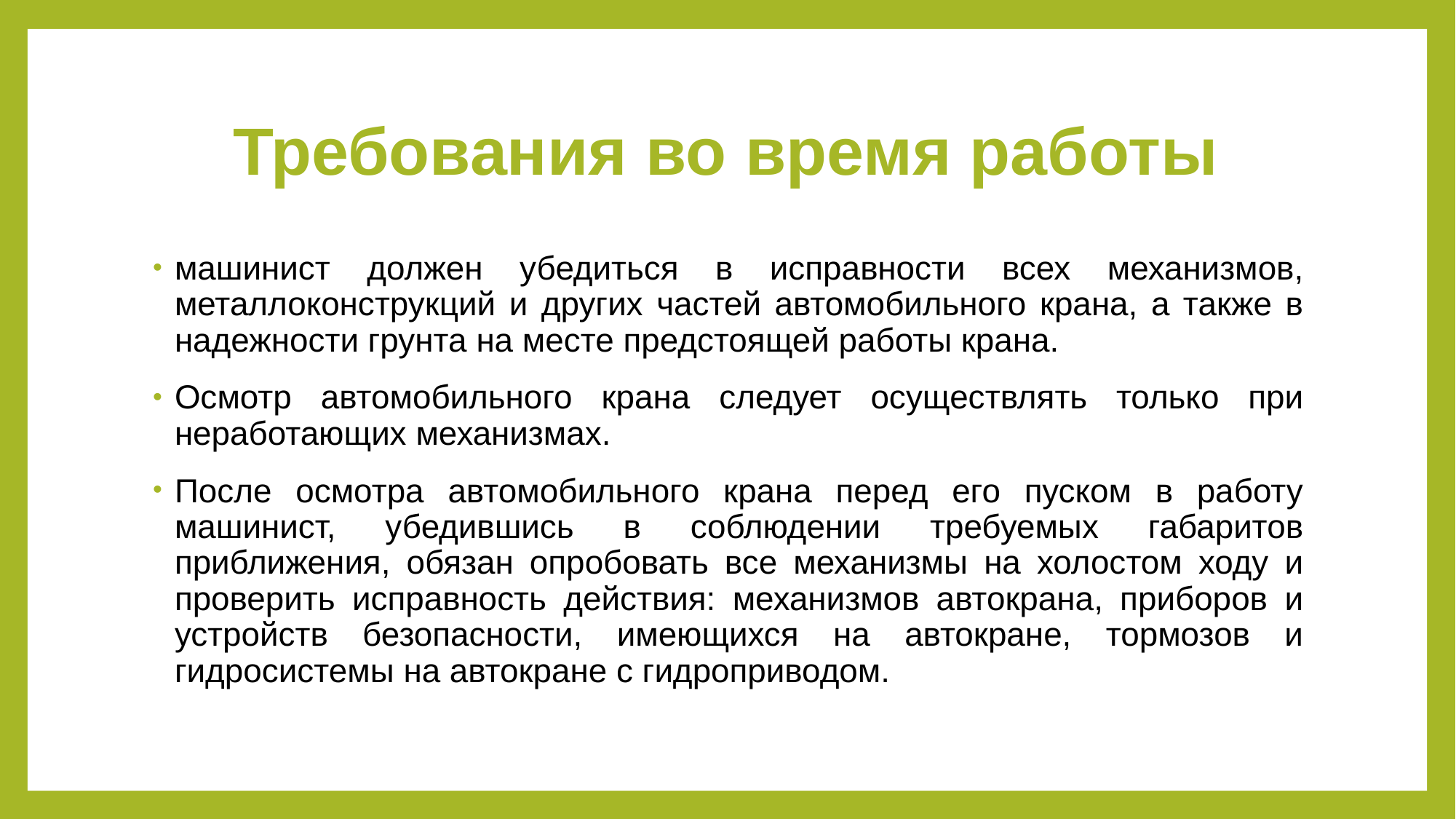

# Требования во время работы
машинист должен убедиться в исправности всех механизмов, металлоконструкций и других частей автомобильного крана, а также в надежности грунта на месте предстоящей работы крана.
Осмотр автомобильного крана следует осуществлять только при неработающих механизмах.
После осмотра автомобильного крана перед его пуском в работу машинист, убедившись в соблюдении требуемых габаритов приближения, обязан опробовать все механизмы на холостом ходу и проверить исправность действия: механизмов автокрана, приборов и устройств безопасности, имеющихся на автокране, тормозов и гидросистемы на автокране с гидроприводом.